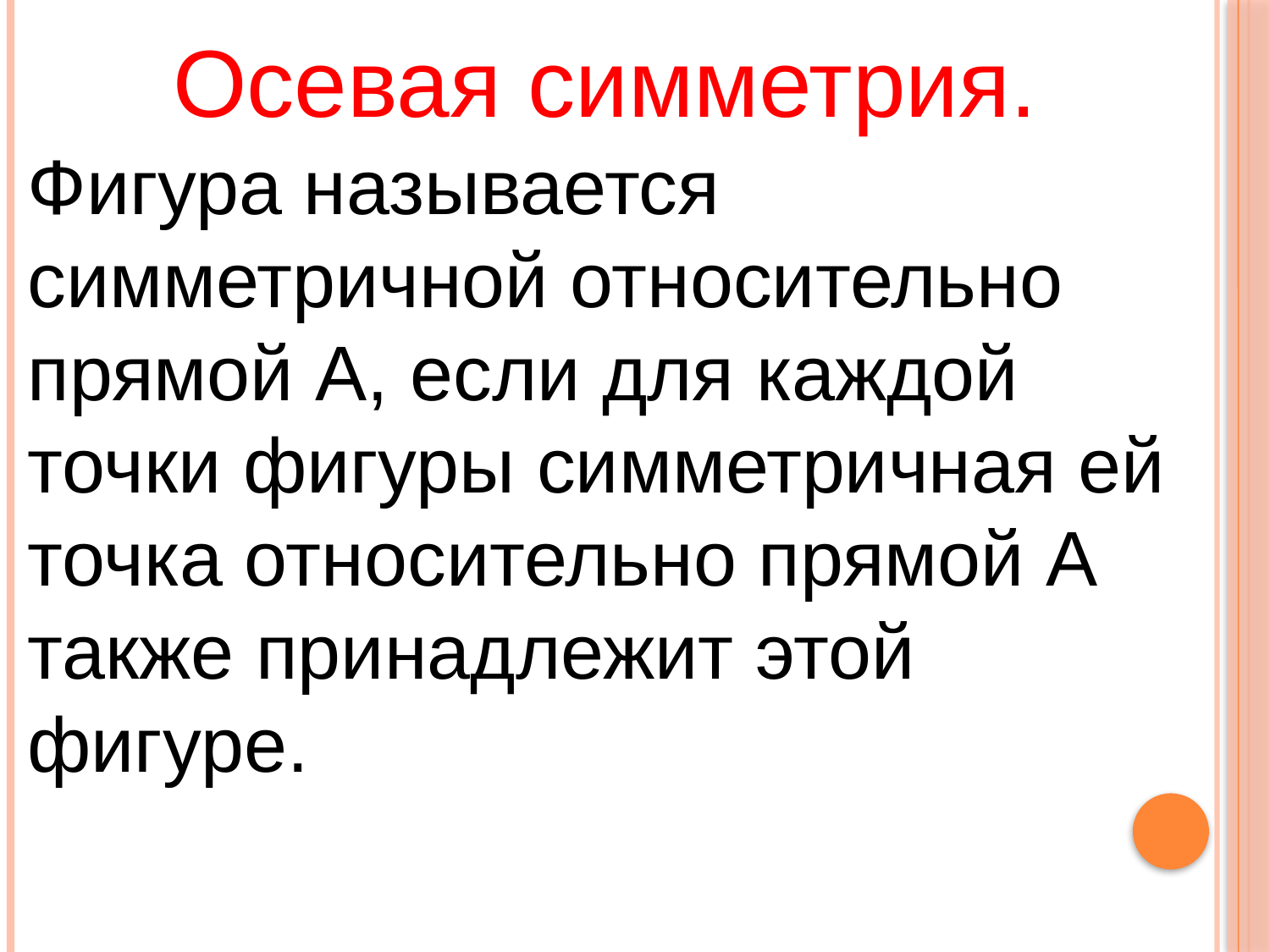

Осевая симметрия.
Фигура называется симметричной относительно прямой А, если для каждой точки фигуры симметричная ей точка относительно прямой А также принадлежит этой фигуре.